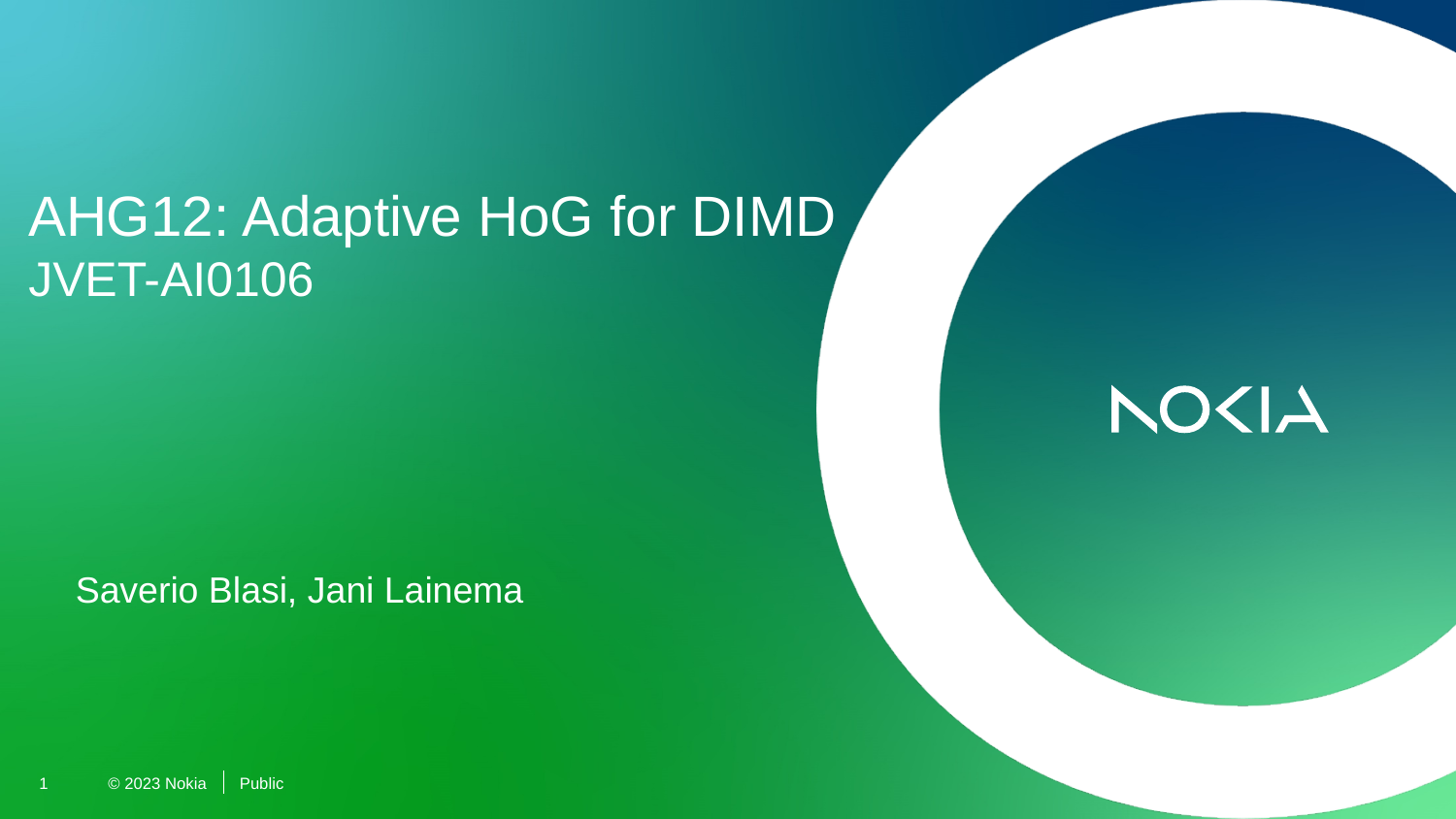

# AHG12: Adaptive HoG for DIMD JVET-AI0106
Saverio Blasi, Jani Lainema
Public